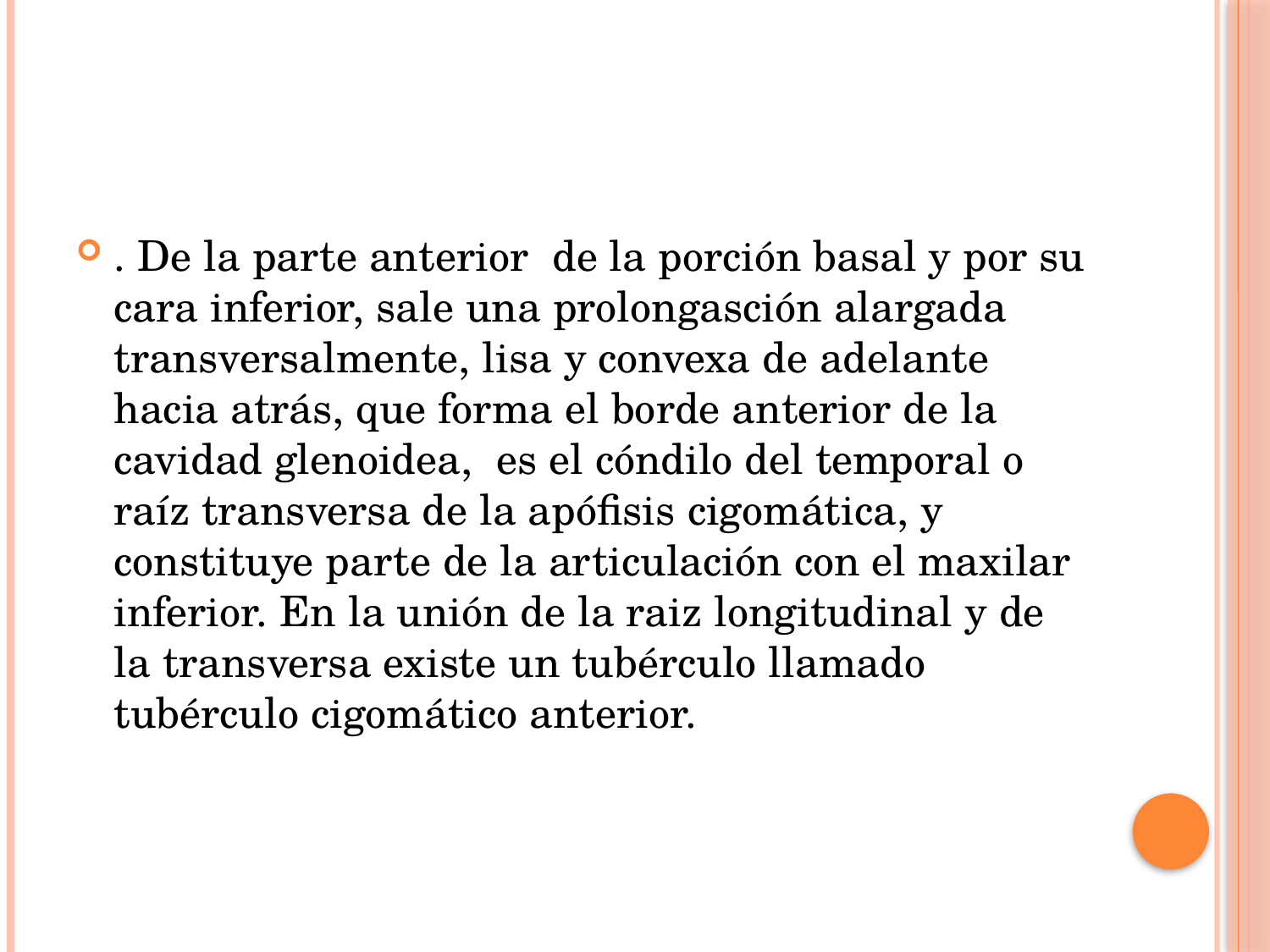

#
. De la parte anterior  de la porción basal y por su cara inferior, sale una prolongasción alargada transversalmente, lisa y convexa de adelante hacia atrás, que forma el borde anterior de la cavidad glenoidea,  es el cóndilo del temporal o raíz transversa de la apófisis cigomática, y constituye parte de la articulación con el maxilar inferior. En la unión de la raiz longitudinal y de la transversa existe un tubérculo llamado tubérculo cigomático anterior.